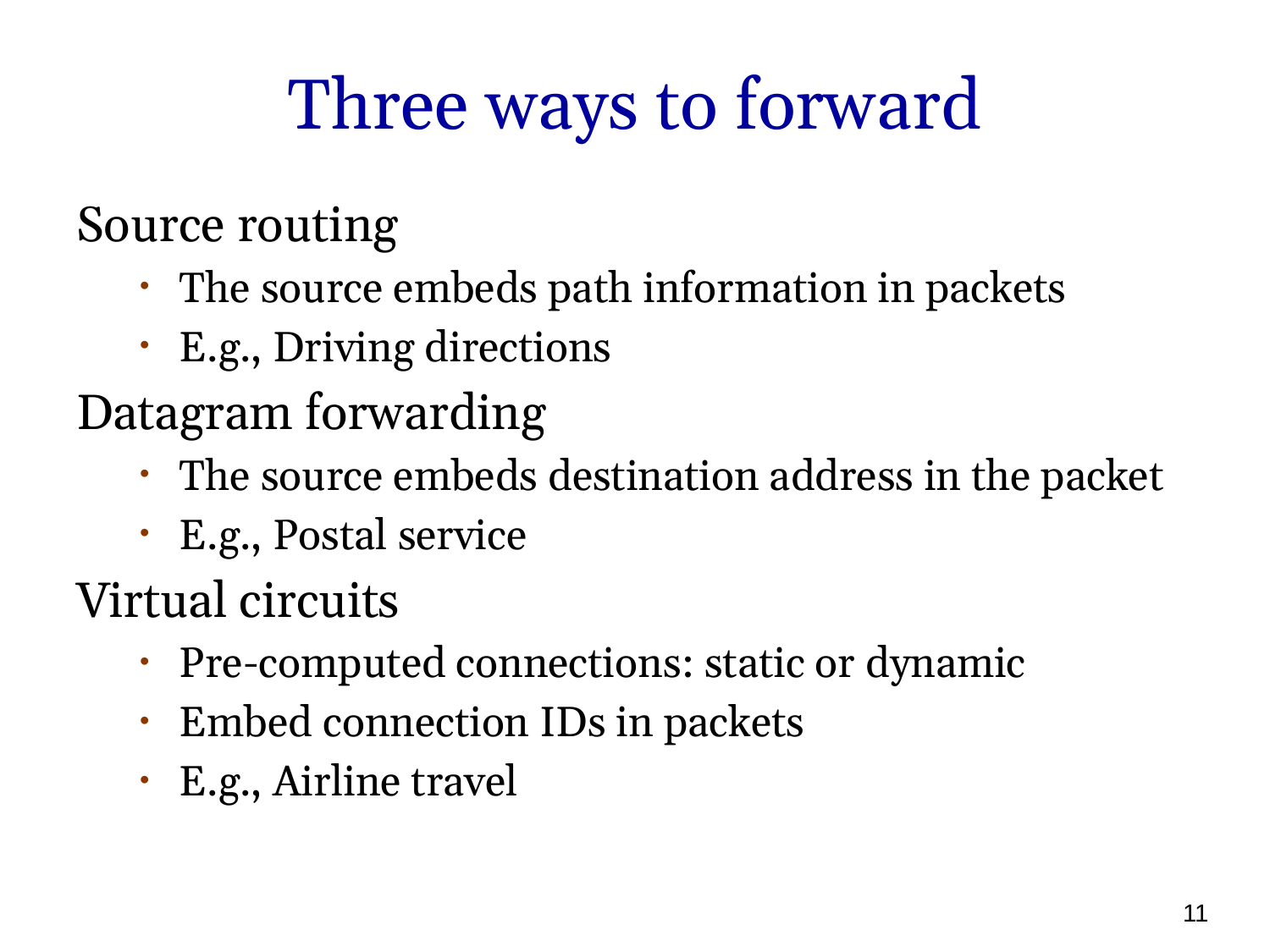

# Three ways to forward
Source routing
The source embeds path information in packets
E.g., Driving directions
Datagram forwarding
The source embeds destination address in the packet
E.g., Postal service
Virtual circuits
Pre-computed connections: static or dynamic
Embed connection IDs in packets
E.g., Airline travel

11